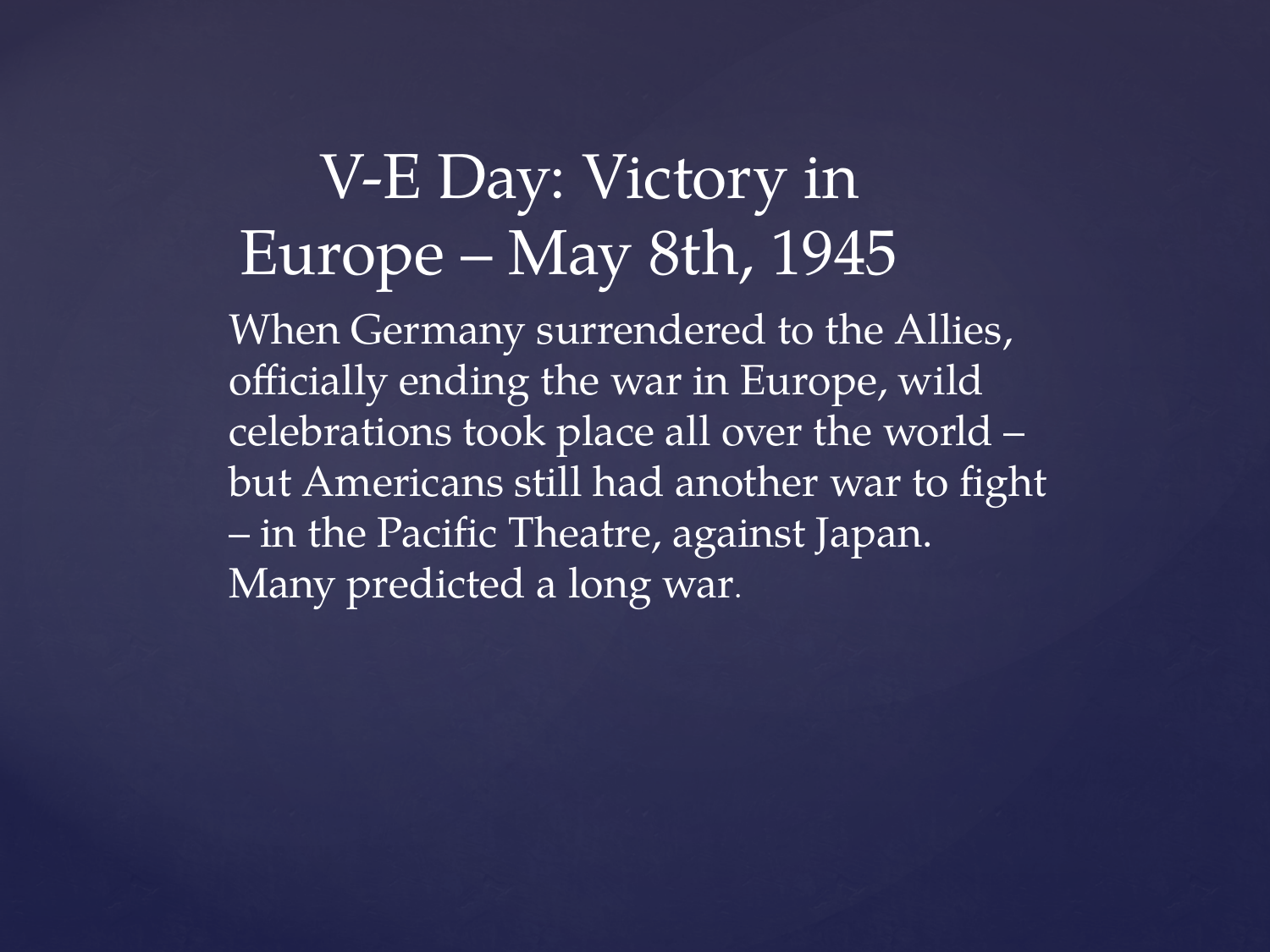

V-E Day: Victory in Europe – May 8th, 1945
When Germany surrendered to the Allies, officially ending the war in Europe, wild celebrations took place all over the world – but Americans still had another war to fight – in the Pacific Theatre, against Japan.  Many predicted a long war.
#